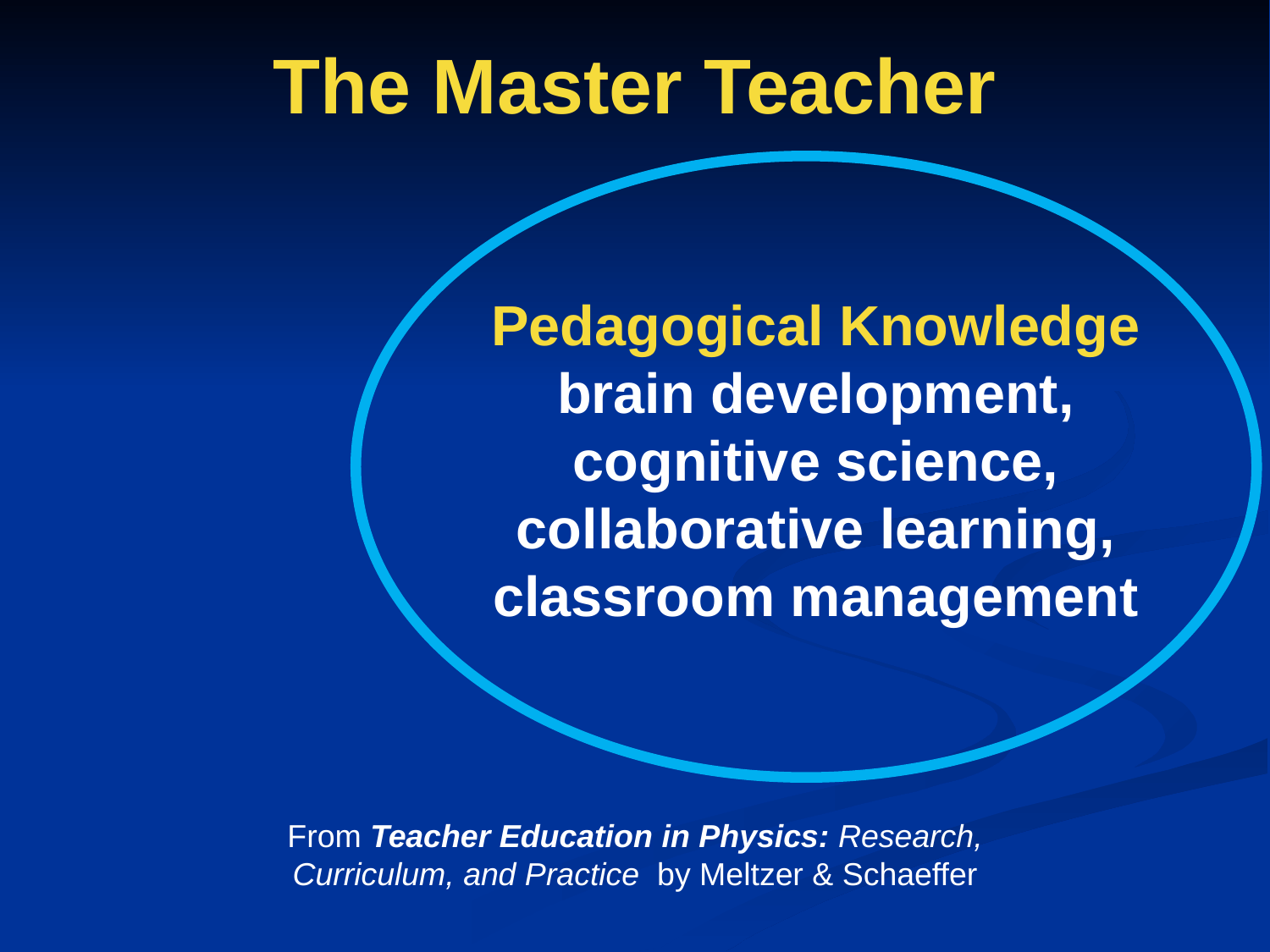

# The Master Teacher

Pedagogical Knowledge
brain development,
cognitive science,
collaborative learning,
classroom management
From Teacher Education in Physics: Research, Curriculum, and Practice  by Meltzer & Schaeffer